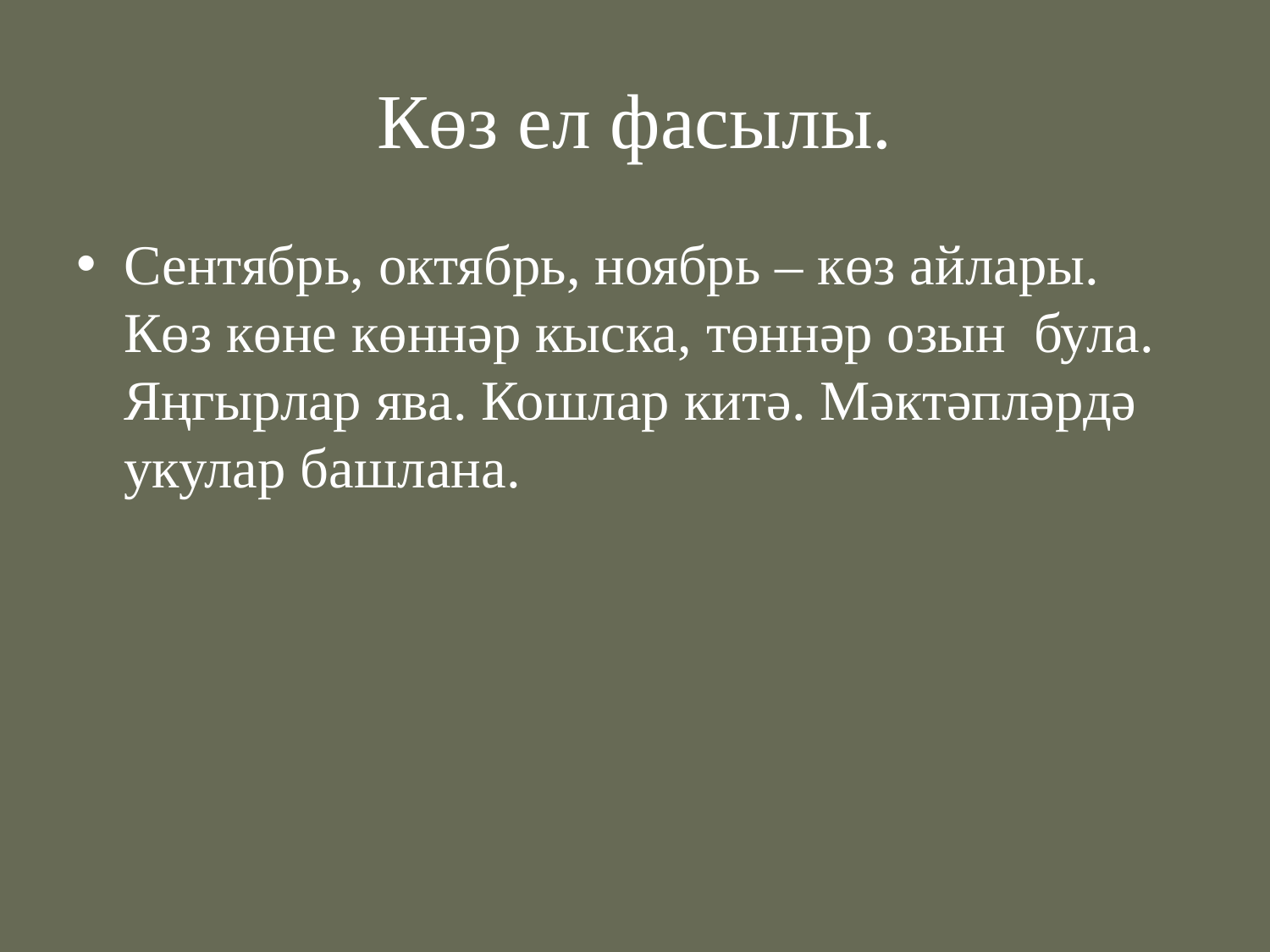

# Көз ел фасылы.
Сентябрь, октябрь, ноябрь – көз айлары. Көз көне көннәр кыска, төннәр озын  була. Яңгырлар ява. Кошлар китә. Мәктәпләрдә укулар башлана.